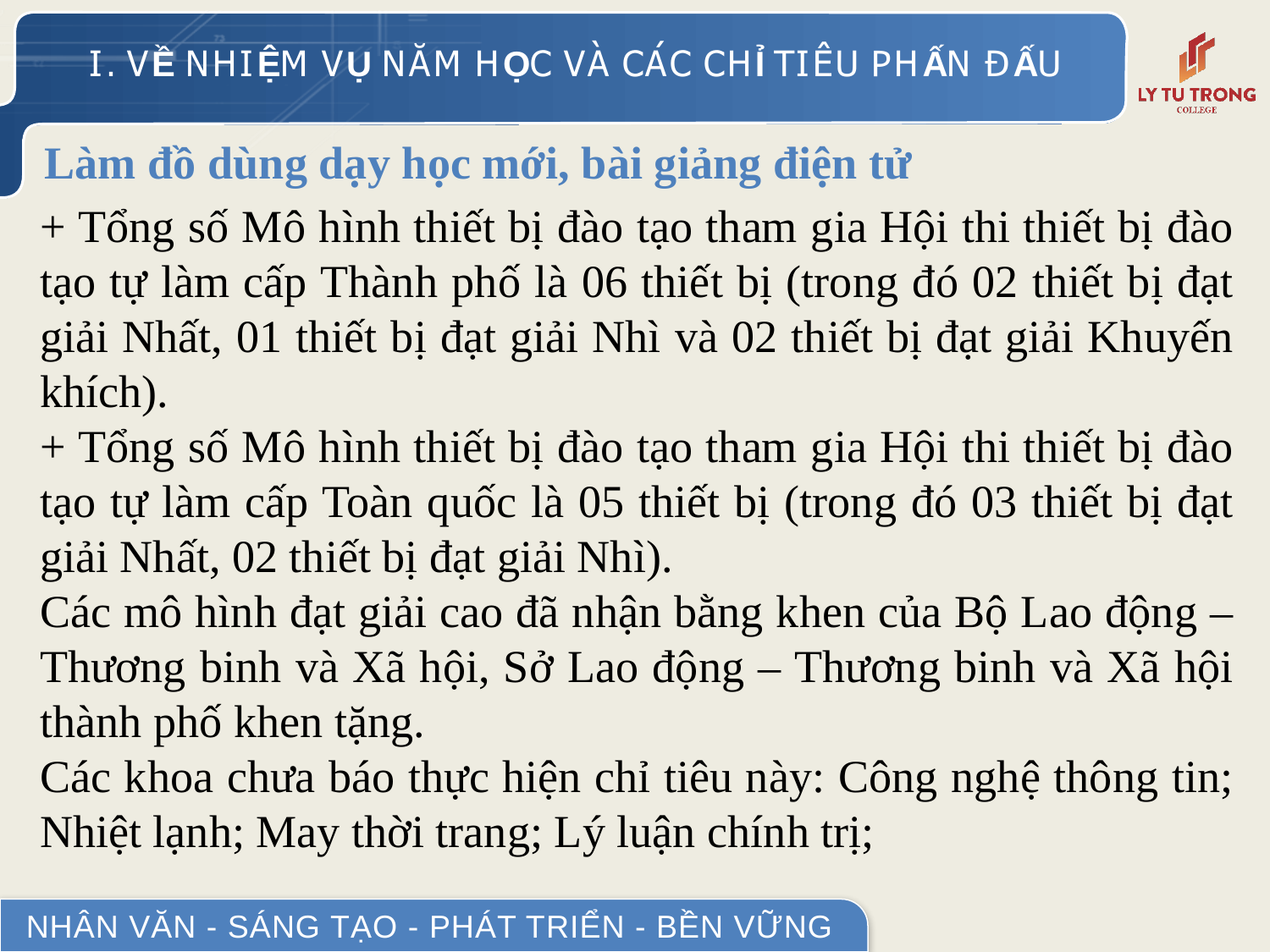

I. VỀ NHIỆM VỤ NĂM HỌC VÀ CÁC CHỈ TIÊU PHẤN ĐẤU
# Làm đồ dùng dạy học mới, bài giảng điện tử
+ Tổng số Mô hình thiết bị đào tạo tham gia Hội thi thiết bị đào tạo tự làm cấp Thành phố là 06 thiết bị (trong đó 02 thiết bị đạt giải Nhất, 01 thiết bị đạt giải Nhì và 02 thiết bị đạt giải Khuyến khích).
+ Tổng số Mô hình thiết bị đào tạo tham gia Hội thi thiết bị đào tạo tự làm cấp Toàn quốc là 05 thiết bị (trong đó 03 thiết bị đạt giải Nhất, 02 thiết bị đạt giải Nhì).
Các mô hình đạt giải cao đã nhận bằng khen của Bộ Lao động – Thương binh và Xã hội, Sở Lao động – Thương binh và Xã hội thành phố khen tặng.
Các khoa chưa báo thực hiện chỉ tiêu này: Công nghệ thông tin; Nhiệt lạnh; May thời trang; Lý luận chính trị;